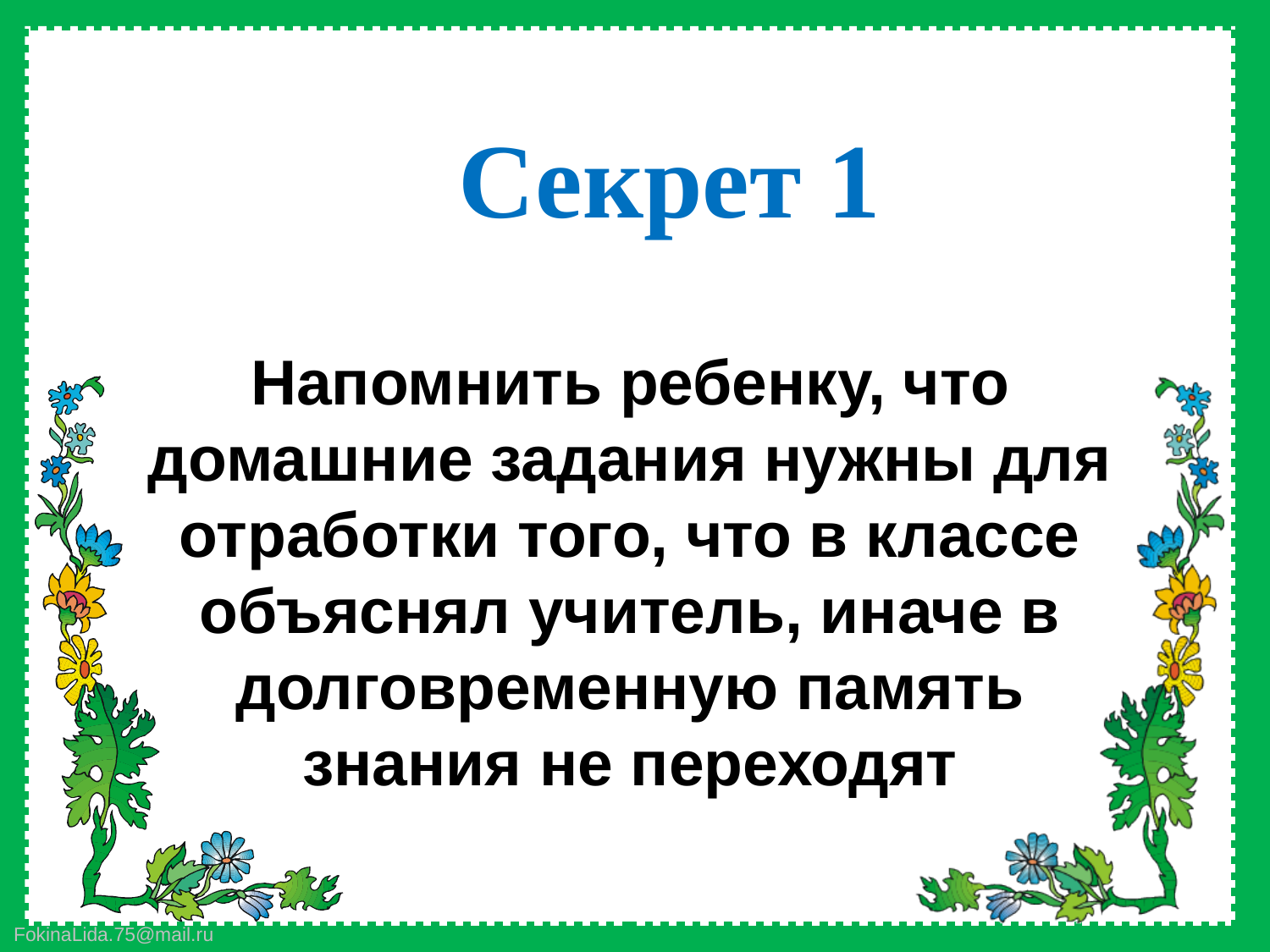

Секрет 1
Напомнить ребенку, что домашние задания нужны для отработки того, что в классе объяснял учитель, иначе в долговременную память знания не переходят